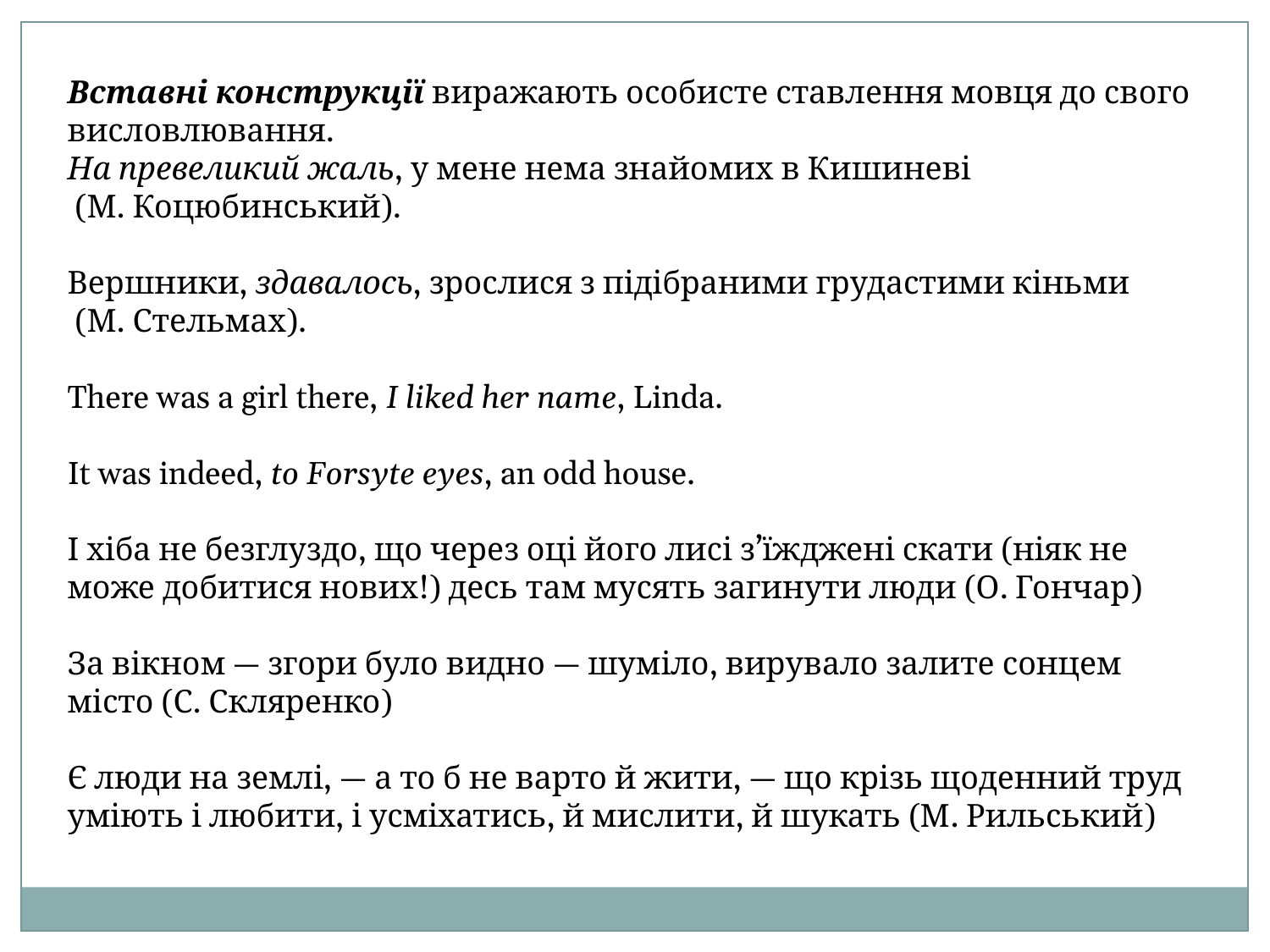

Вставні конструкції виражають особисте ставлення мовця до свого висловлювання.
На превеликий жаль, у мене нема знайомих в Кишиневі
 (М. Коцюбинський).

Вершники, здавалось, зрослися з підібраними грудастими кіньми
 (М. Стельмах).

There was a girl there, I liked her name, Linda.

It was indeed, to Forsyte eyes, an odd house.

І хіба не безглуздо, що через оці його лисі з’їжджені скати (ніяк не може добитися нових!) десь там мусять загинути люди (О. Гончар)

За вікном — згори було видно — шуміло, вирувало залите сонцем місто (С. Скляренко)

Є люди на землі, — а то б не варто й жити, — що крізь щоденний труд уміють і любити, і усміхатись, й мислити, й шукать (М. Рильський)